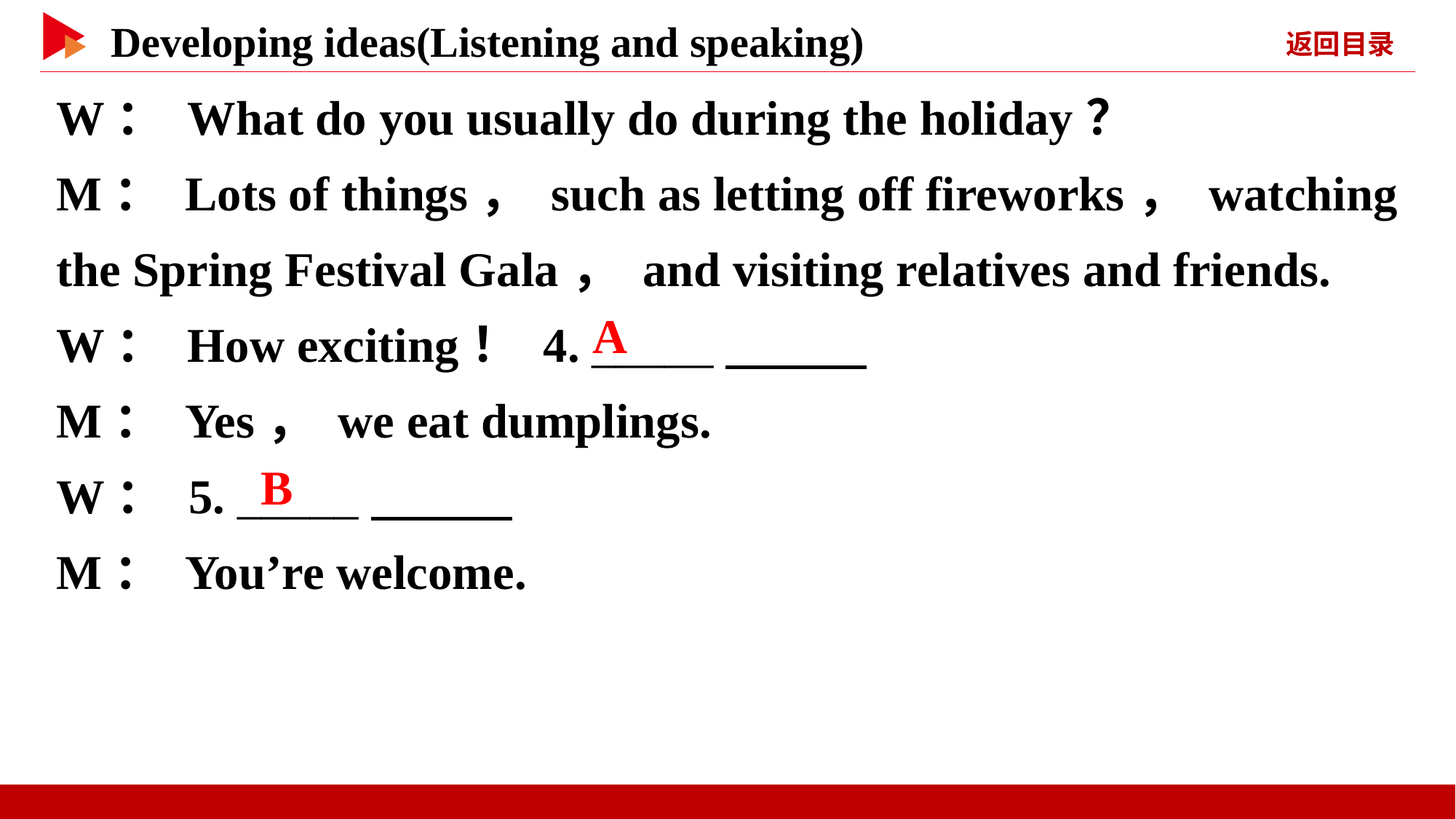

W： What do you usually do during the holiday？
M： Lots of things， such as letting off fireworks， watching the Spring Festival Gala， and visiting relatives and friends.
W： How exciting！ 4. _____
M： Yes， we eat dumplings.
W： 5. _____
M： You’re welcome.
　A
　B